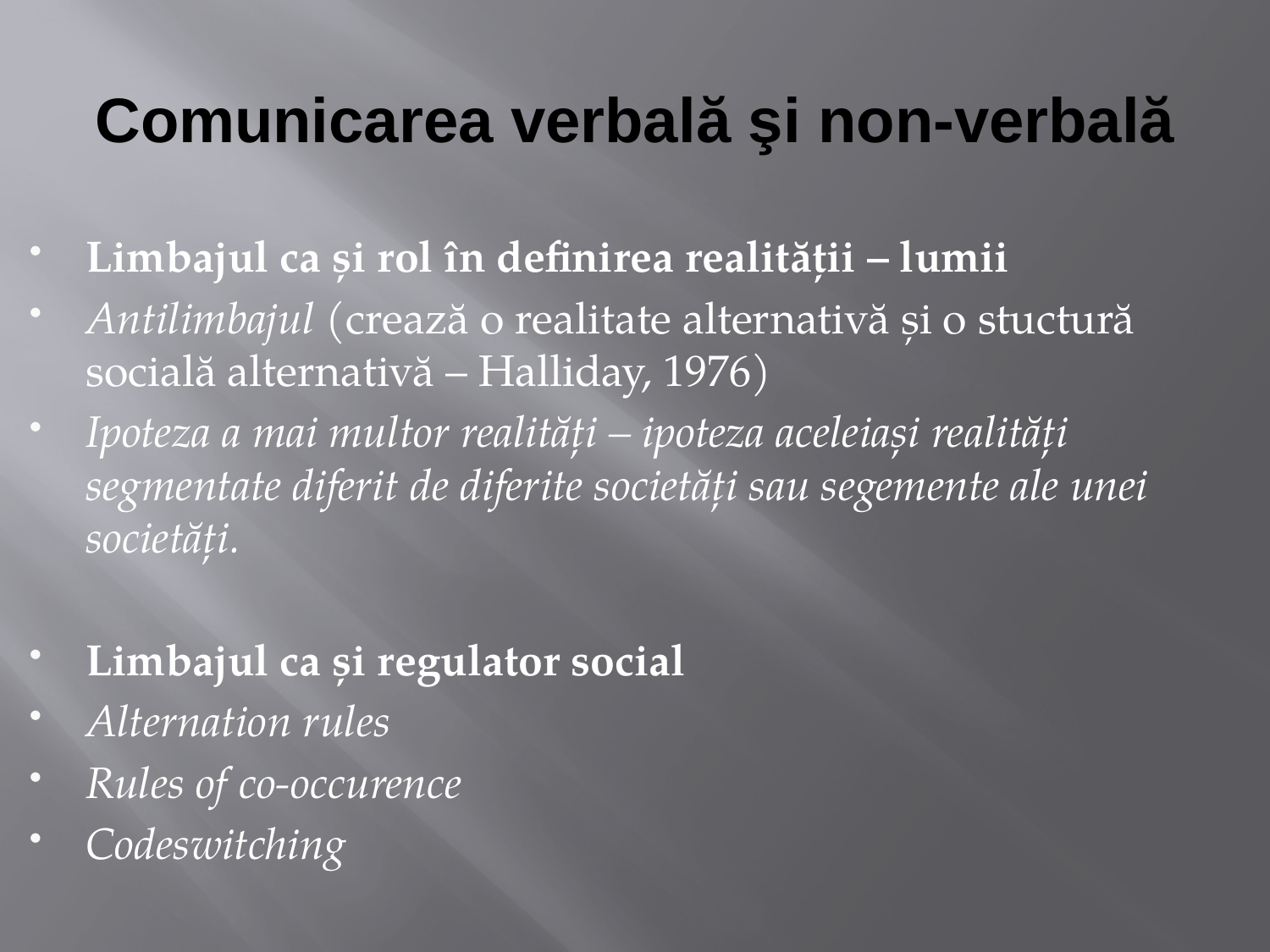

# Comunicarea verbală şi non-verbală
Limbajul ca şi rol în definirea realităţii – lumii
Antilimbajul (crează o realitate alternativă şi o stuctură socială alternativă – Halliday, 1976)
Ipoteza a mai multor realităţi – ipoteza aceleiaşi realităţi segmentate diferit de diferite societăţi sau segemente ale unei societăţi.

Limbajul ca şi regulator social
Alternation rules
Rules of co-occurence
Codeswitching